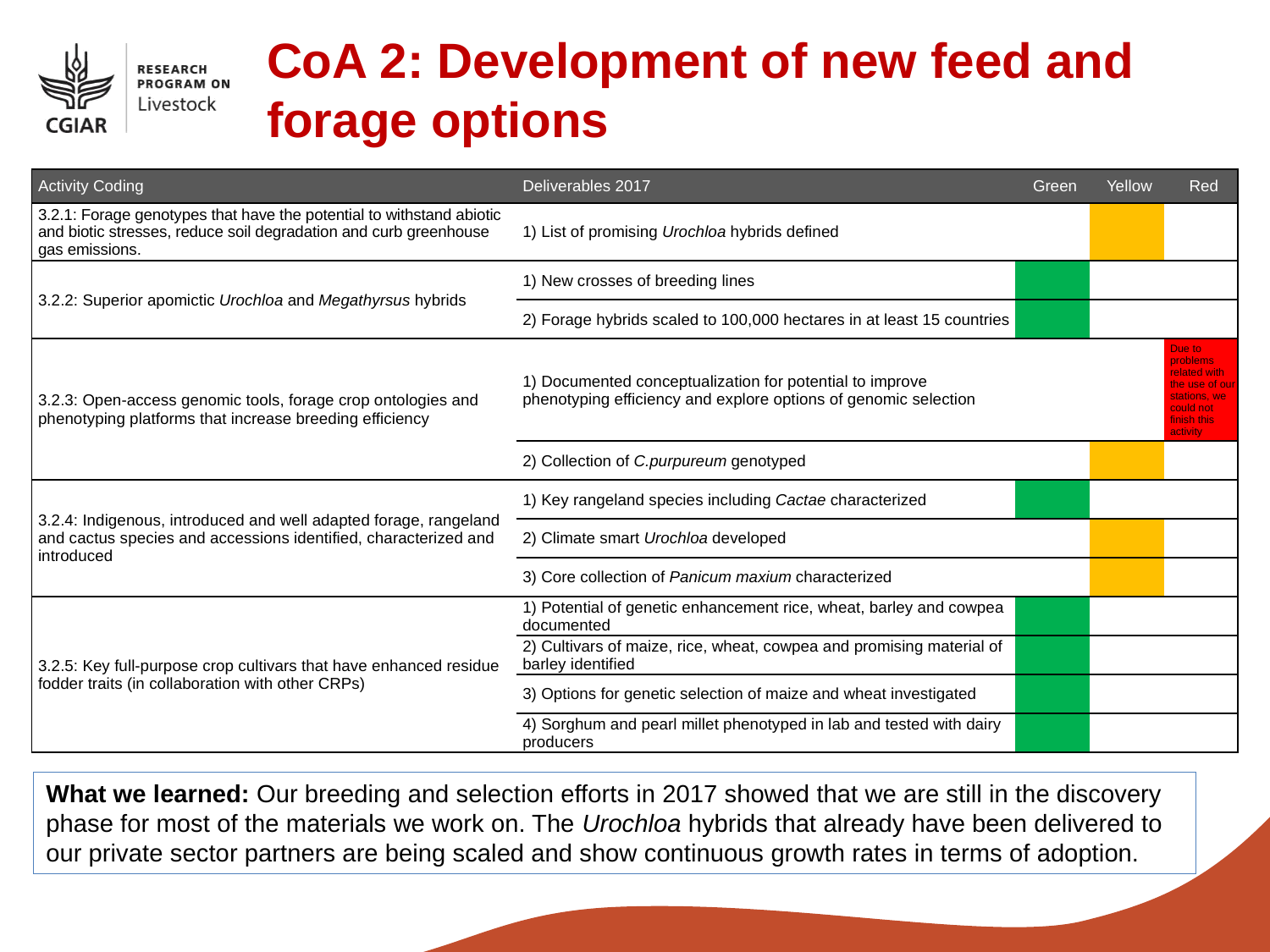

CoA 2: Development of new feed and forage options
| Activity Coding | Deliverables 2017 | Green | Yellow | Red |
| --- | --- | --- | --- | --- |
| 3.2.1: Forage genotypes that have the potential to withstand abiotic and biotic stresses, reduce soil degradation and curb greenhouse gas emissions. | 1) List of promising Urochloa hybrids defined |  |  |  |
| 3.2.2: Superior apomictic Urochloa and Megathyrsus hybrids | 1) New crosses of breeding lines |  |  |  |
|  | 2) Forage hybrids scaled to 100,000 hectares in at least 15 countries |  |  |  |
| 3.2.3: Open-access genomic tools, forage crop ontologies and phenotyping platforms that increase breeding efficiency | 1) Documented conceptualization for potential to improve phenotyping efficiency and explore options of genomic selection |  |  | Due to problems related with the use of our stations, we could not finish this activity |
|  | 2) Collection of C.purpureum genotyped |  |  |  |
| 3.2.4: Indigenous, introduced and well adapted forage, rangeland and cactus species and accessions identified, characterized and introduced | 1) Key rangeland species including Cactae characterized |  |  |  |
|  | 2) Climate smart Urochloa developed |  |  |  |
|  | 3) Core collection of Panicum maxium characterized |  |  |  |
| 3.2.5: Key full-purpose crop cultivars that have enhanced residue fodder traits (in collaboration with other CRPs) | 1) Potential of genetic enhancement rice, wheat, barley and cowpea documented |  |  |  |
|  | 2) Cultivars of maize, rice, wheat, cowpea and promising material of barley identified |  |  |  |
|  | 3) Options for genetic selection of maize and wheat investigated |  |  |  |
|  | 4) Sorghum and pearl millet phenotyped in lab and tested with dairy producers |  |  |  |
What we learned: Our breeding and selection efforts in 2017 showed that we are still in the discovery phase for most of the materials we work on. The Urochloa hybrids that already have been delivered to our private sector partners are being scaled and show continuous growth rates in terms of adoption.